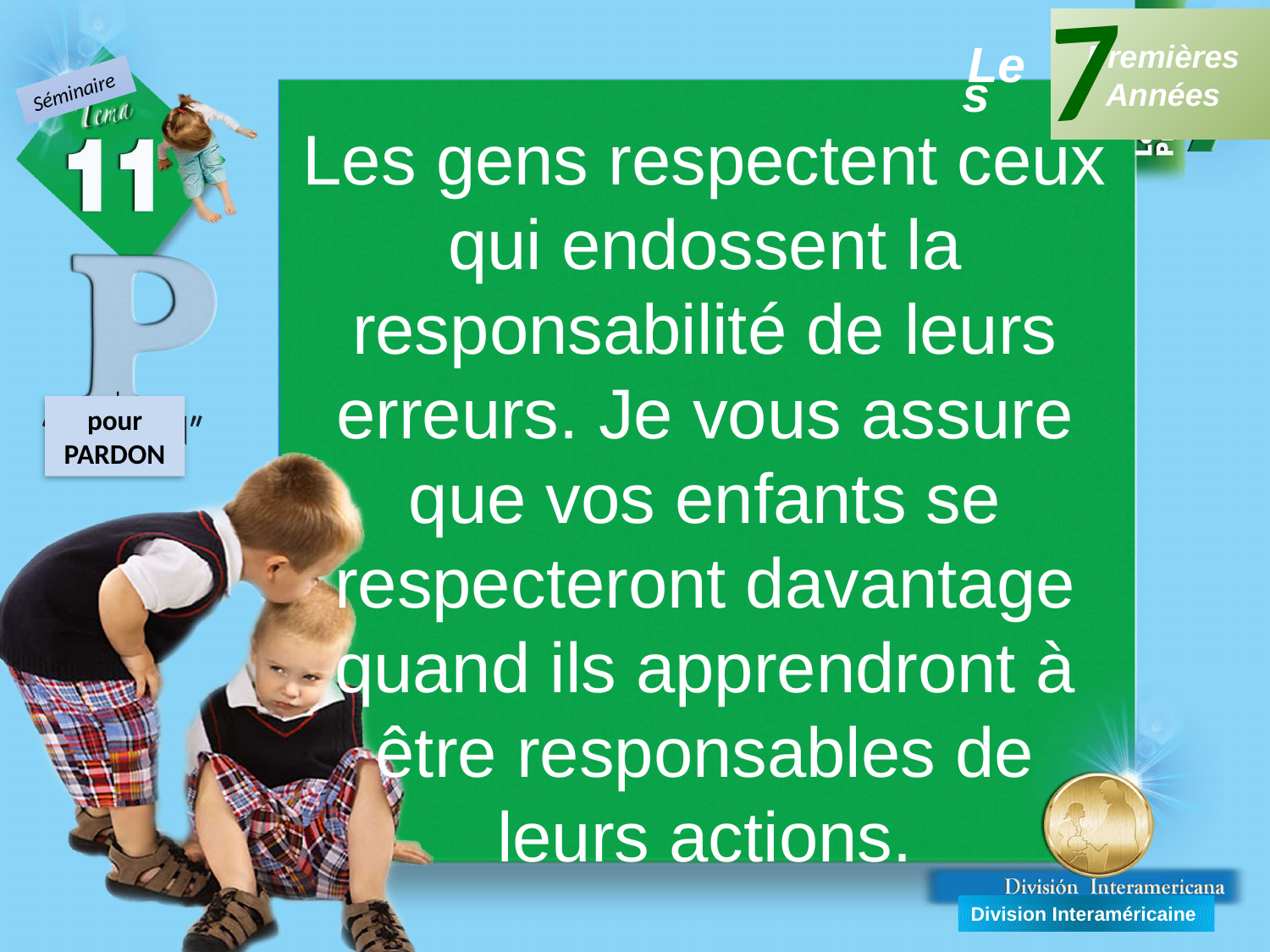

7
Premières
Années
Les
Séminaire
Les gens respectent ceux qui endossent la responsabilité de leurs erreurs. Je vous assure que vos enfants se respecteront davantage quand ils apprendront à être responsables de leurs actions.

pour PARDON
Division Interaméricaine